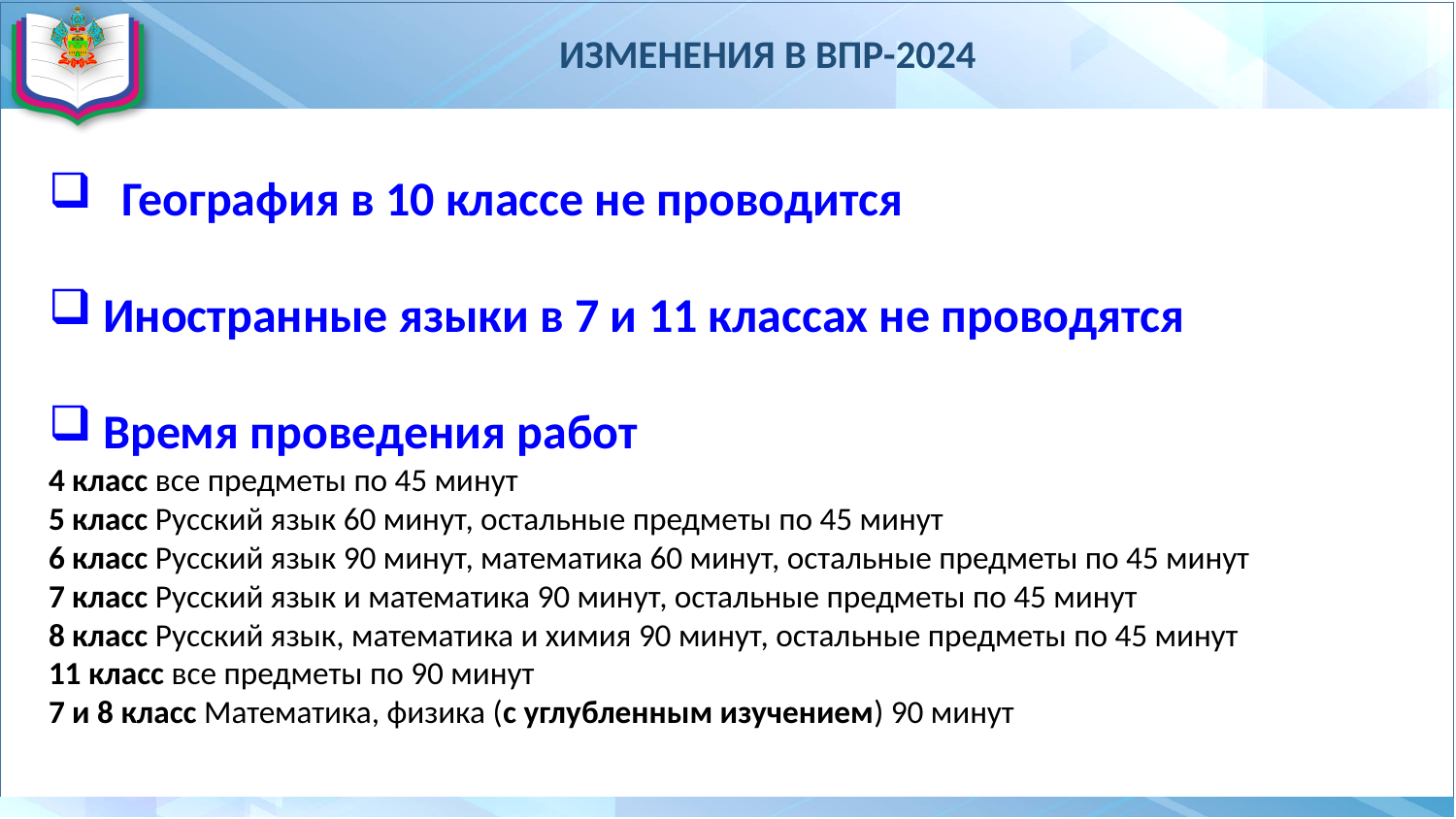

# ИЗМЕНЕНИЯ В ВПР-2024
География в 10 классе не проводится

Иностранные языки в 7 и 11 классах не проводятся

Время проведения работ
4 класс все предметы по 45 минут
5 класс Русский язык 60 минут, остальные предметы по 45 минут
6 класс Русский язык 90 минут, математика 60 минут, остальные предметы по 45 минут
7 класс Русский язык и математика 90 минут, остальные предметы по 45 минут
8 класс Русский язык, математика и химия 90 минут, остальные предметы по 45 минут
11 класс все предметы по 90 минут
7 и 8 класс Математика, физика (с углубленным изучением) 90 минут